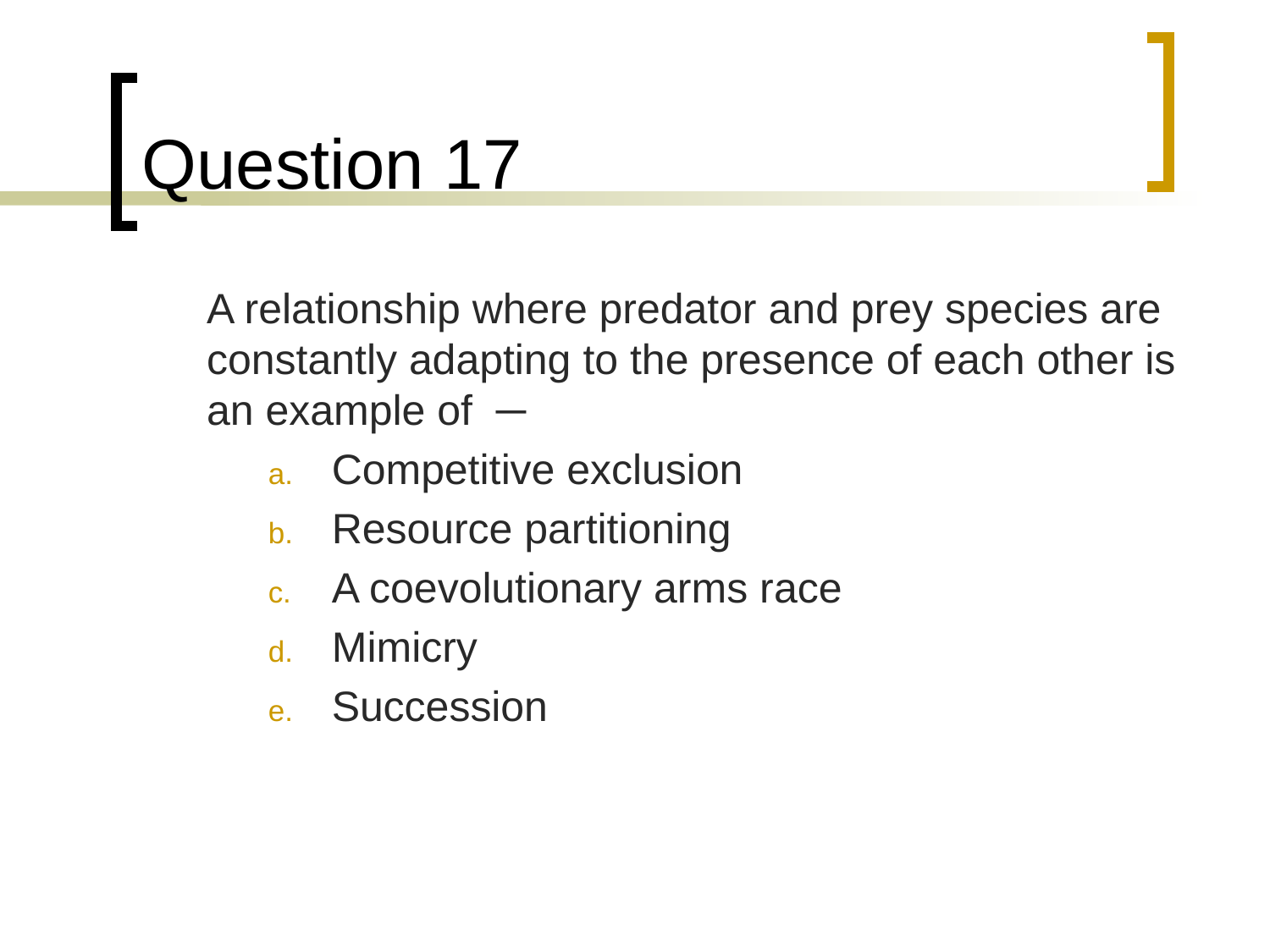

# Question 17
	A relationship where predator and prey species are constantly adapting to the presence of each other is an example of  ─
Competitive exclusion
Resource partitioning
A coevolutionary arms race
Mimicry
Succession